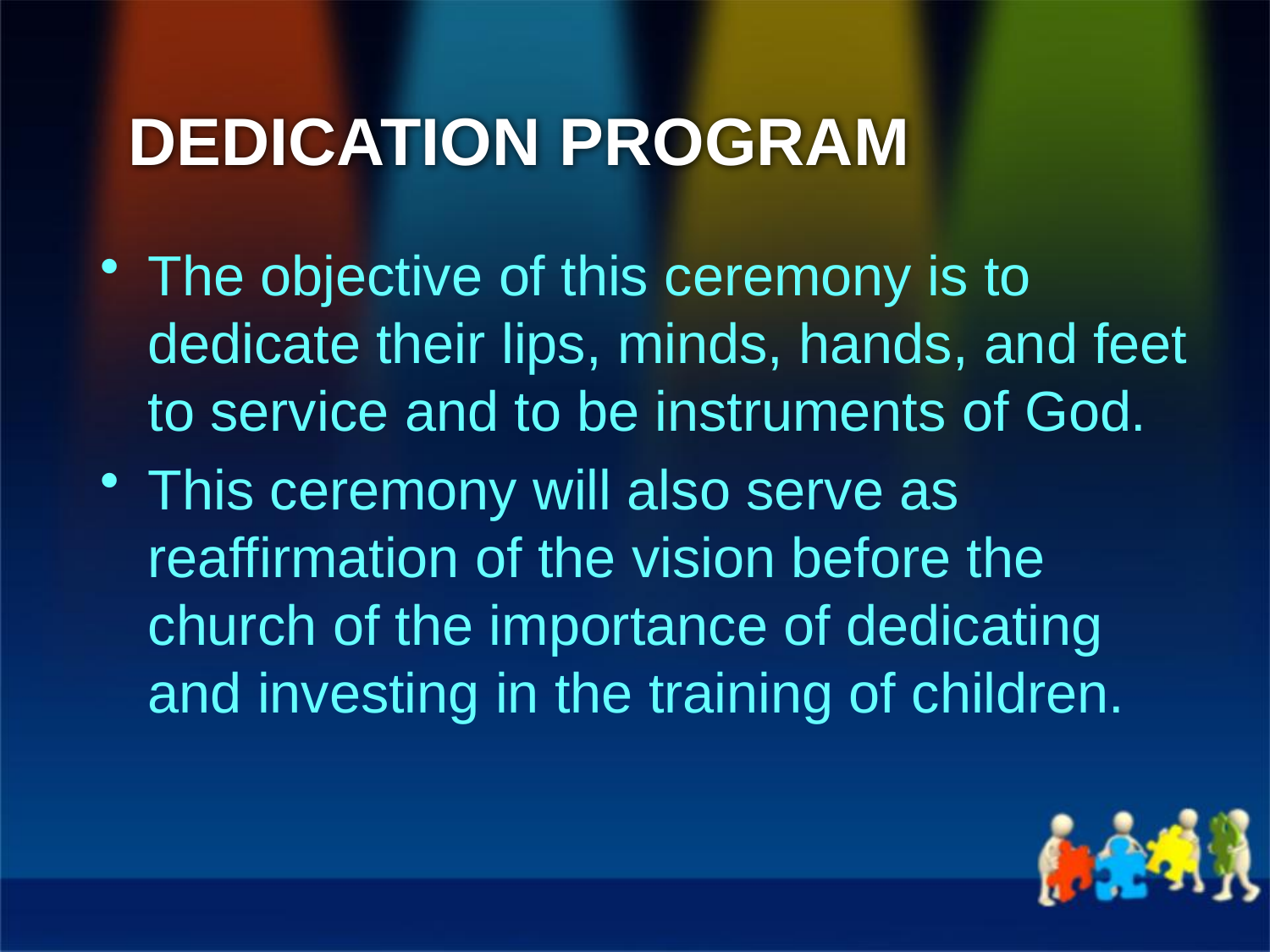

# DEDICATION PROGRAM
The objective of this ceremony is to dedicate their lips, minds, hands, and feet to service and to be instruments of God.
This ceremony will also serve as reaffirmation of the vision before the church of the importance of dedicating and investing in the training of children.